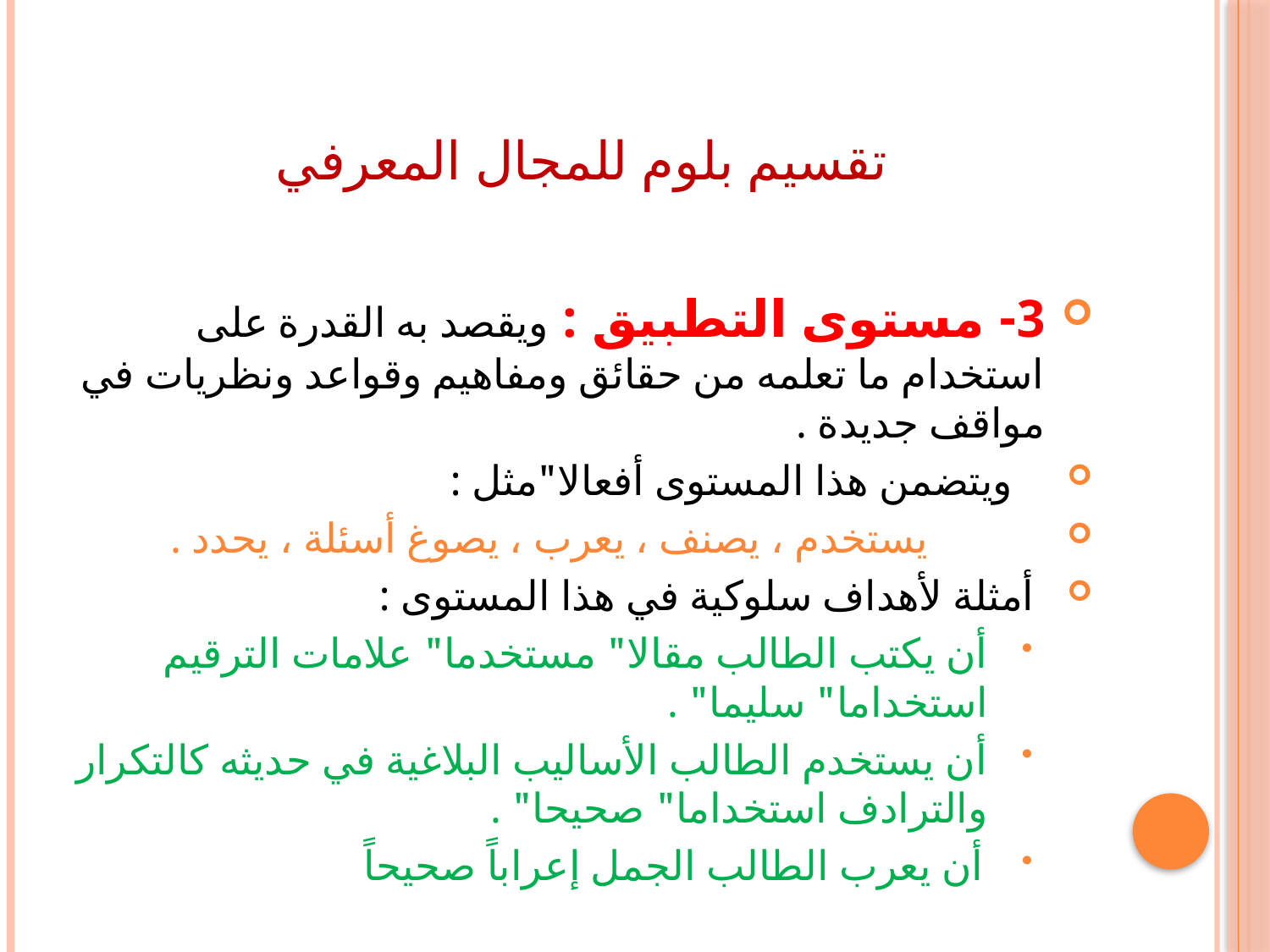

# تقسيم بلوم للمجال المعرفي

3- مستوى التطبيق : ويقصد به القدرة على استخدام ما تعلمه من حقائق ومفاهيم وقواعد ونظريات في مواقف جديدة .
   ويتضمن هذا المستوى أفعالا"مثل :
           يستخدم ، يصنف ، يعرب ، يصوغ أسئلة ، يحدد .
 أمثلة لأهداف سلوكية في هذا المستوى :
أن يكتب الطالب مقالا" مستخدما" علامات الترقيم استخداما" سليما" .
أن يستخدم الطالب الأساليب البلاغية في حديثه كالتكرار والترادف استخداما" صحيحا" .
أن يعرب الطالب الجمل إعراباً صحيحاً